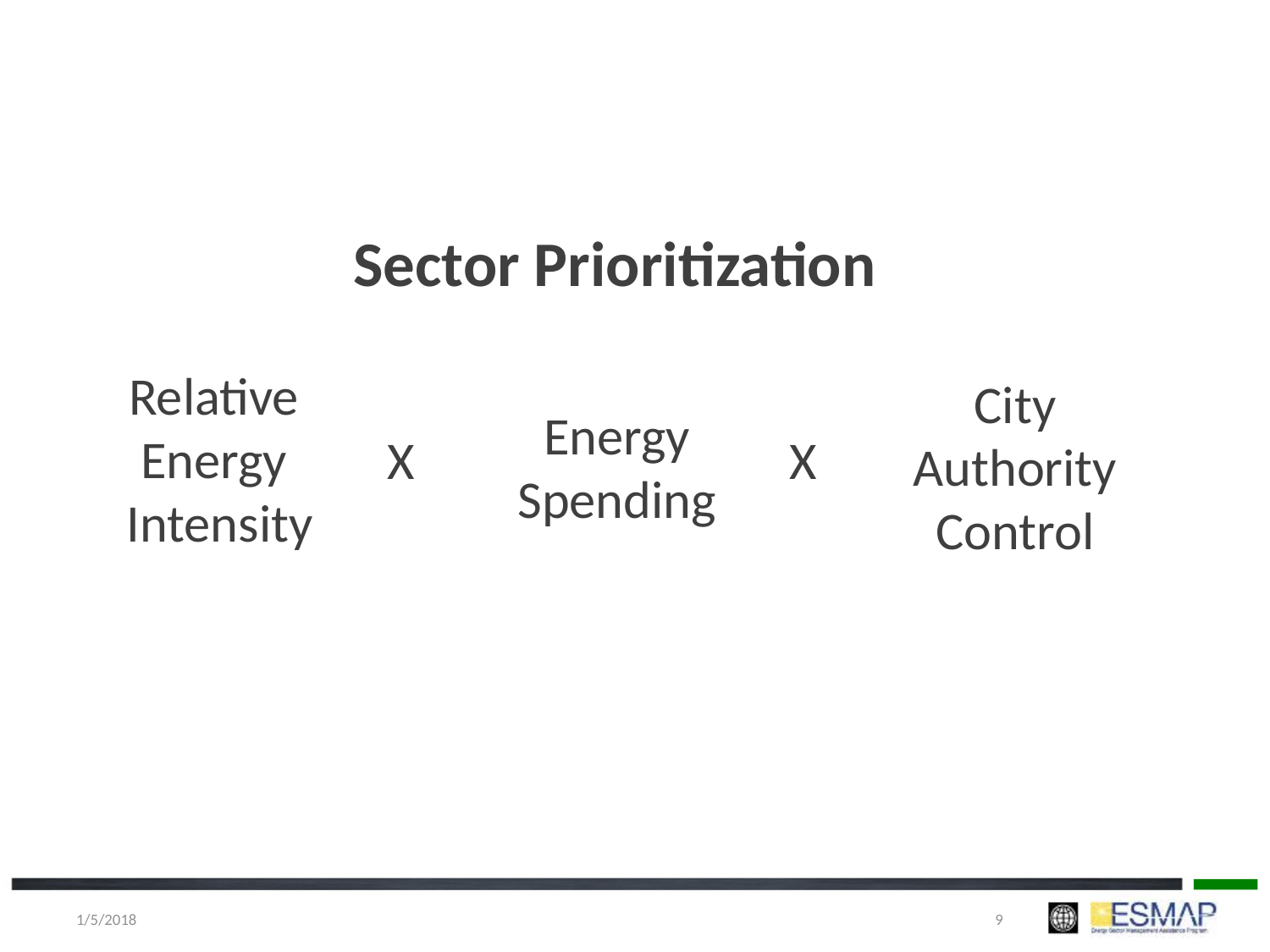

Sector Prioritization
Relative
Energy
Intensity
City Authority Control
Energy Spending
X
X
1/5/2018
9